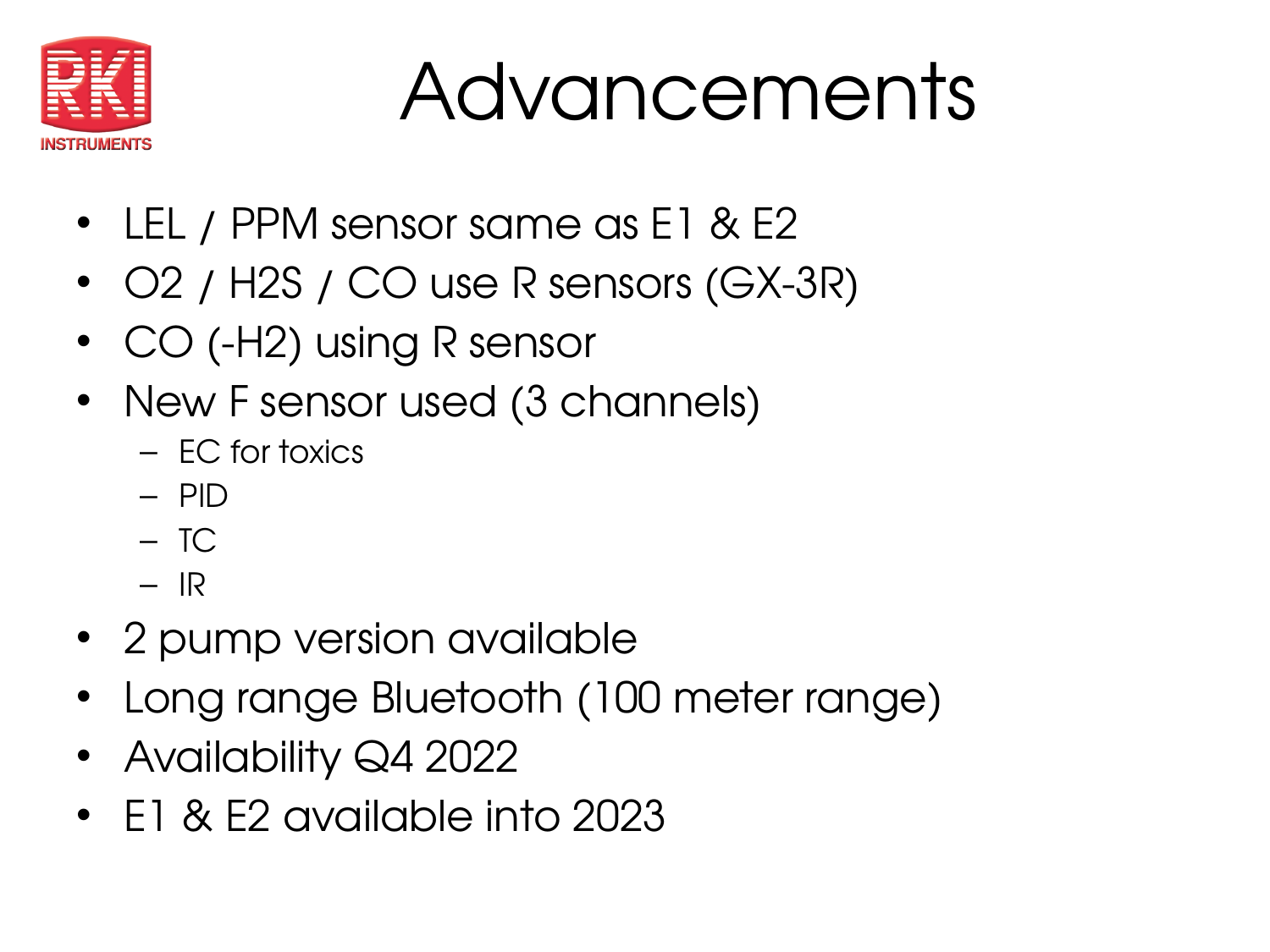

# Advancements
LEL / PPM sensor same as E1 & E2
O2 / H2S / CO use R sensors (GX-3R)
CO (-H2) using R sensor
New F sensor used (3 channels)
EC for toxics
PID
TC
IR
2 pump version available
Long range Bluetooth (100 meter range)
Availability Q4 2022
E1 & E2 available into 2023